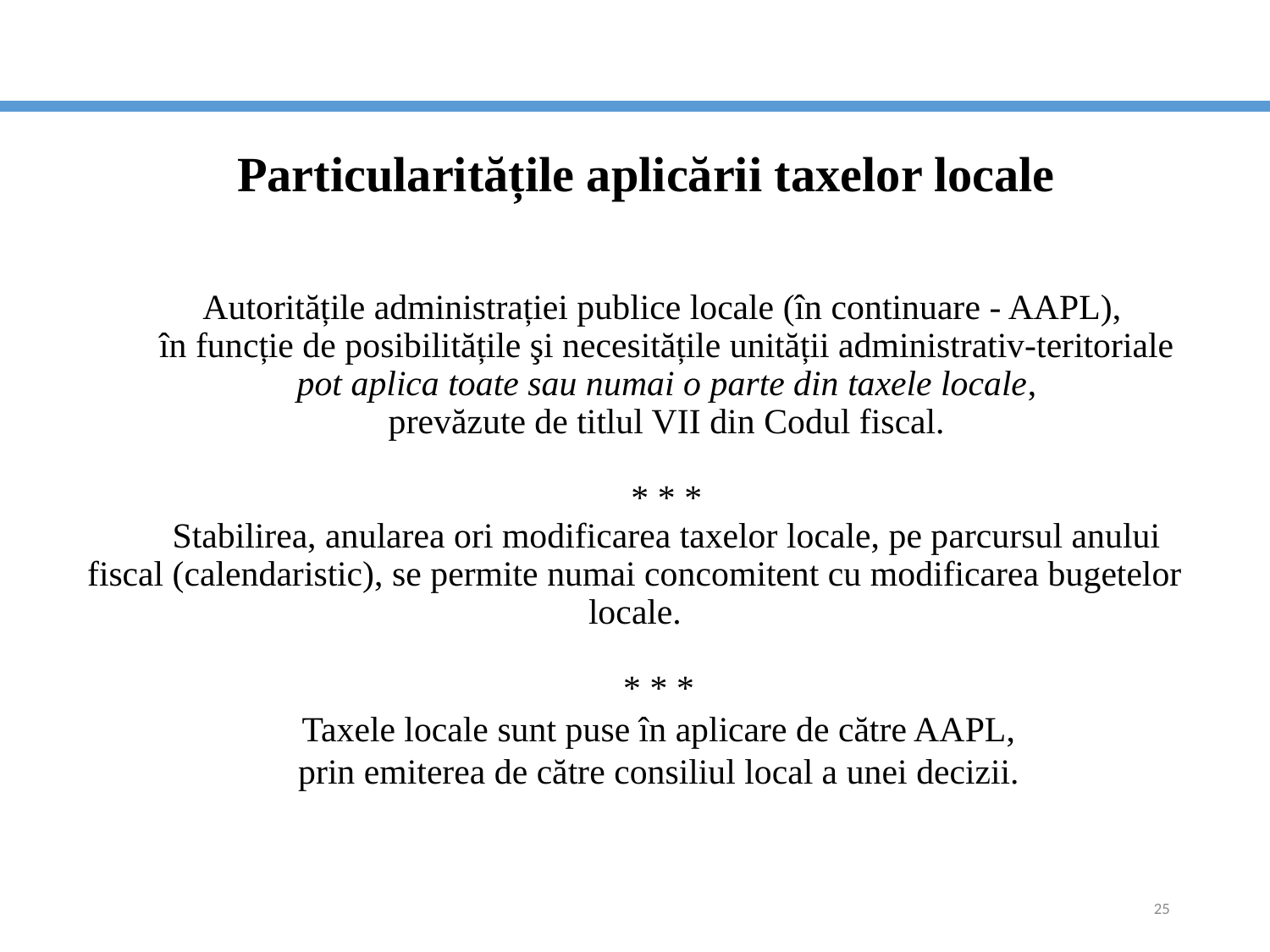

Particularitățile aplicării taxelor locale

Autoritățile administrației publice locale (în continuare - AAPL),
în funcție de posibilitățile şi necesitățile unității administrativ-teritoriale
 pot aplica toate sau numai o parte din taxele locale,
prevăzute de titlul VII din Codul fiscal.

* * *
Stabilirea, anularea ori modificarea taxelor locale, pe parcursul anului fiscal (calendaristic), se permite numai concomitent cu modificarea bugetelor locale.

* * *
Taxele locale sunt puse în aplicare de către AAPL,
prin emiterea de către consiliul local a unei decizii.
25